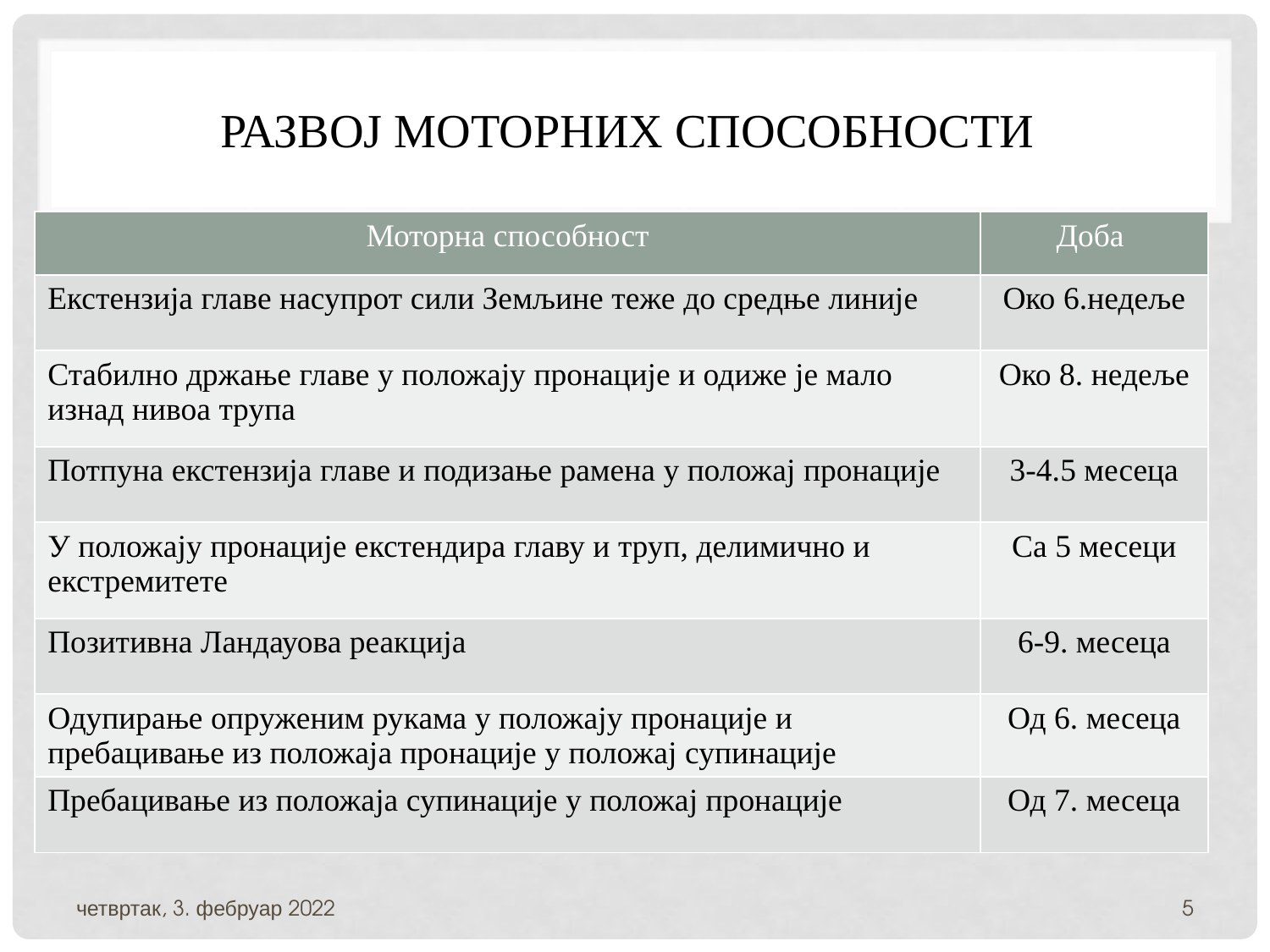

# Развој моторних способности
| Моторна способност | Доба |
| --- | --- |
| Екстензија главе насупрот сили Земљине теже до средње линије | Око 6.недеље |
| Стабилно држање главе у положају пронације и одиже је мало изнад нивоа трупа | Око 8. недеље |
| Потпуна екстензија главе и подизање рамена у положај пронације | 3-4.5 месеца |
| У положају пронације екстендира главу и труп, делимично и екстремитете | Са 5 месеци |
| Позитивна Ландауова реакција | 6-9. месеца |
| Одупирање опруженим рукама у положају пронације и пребацивање из положаја пронације у положај супинације | Од 6. месеца |
| Пребацивање из положаја супинације у положај пронације | Од 7. месеца |
четвртак, 3. фебруар 2022
5